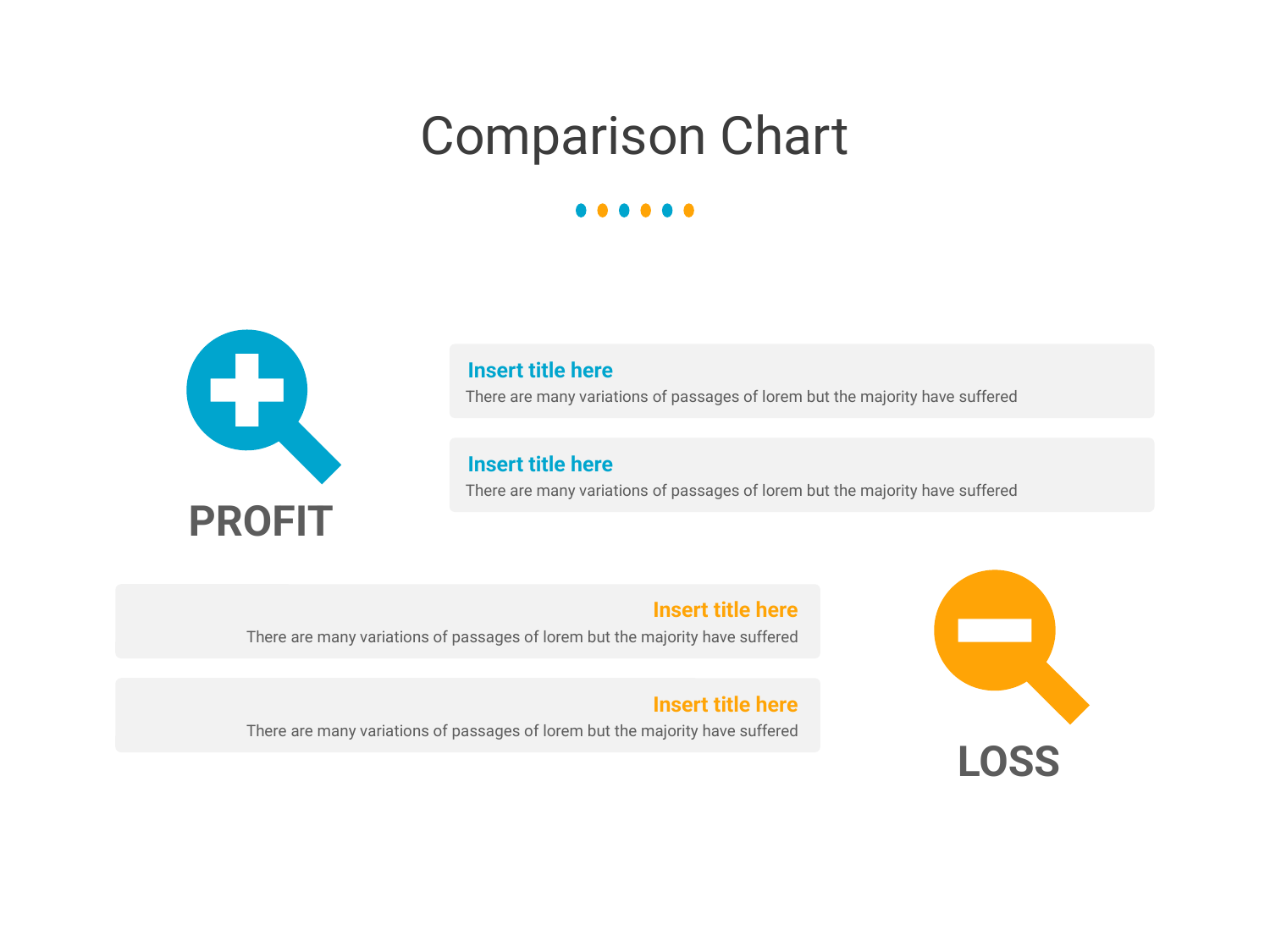

# Comparison Chart

Insert title here
There are many variations of passages of lorem but the majority have suffered

Insert title here
There are many variations of passages of lorem but the majority have suffered
PROFIT

Insert title here
There are many variations of passages of lorem but the majority have suffered

Insert title here
There are many variations of passages of lorem but the majority have suffered
LOSS